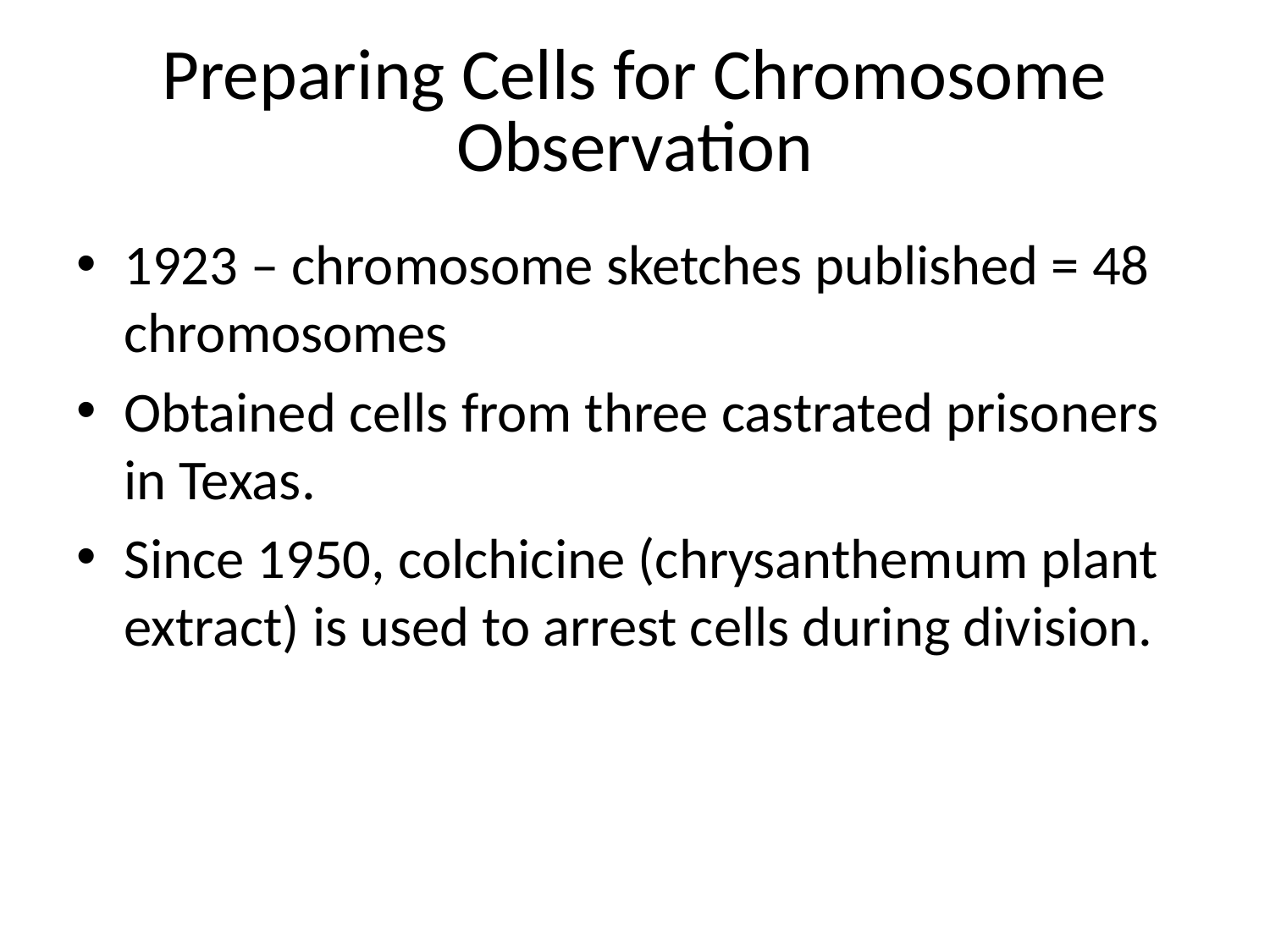

# Preparing Cells for Chromosome Observation
1923 – chromosome sketches published = 48 chromosomes
Obtained cells from three castrated prisoners in Texas.
Since 1950, colchicine (chrysanthemum plant extract) is used to arrest cells during division.